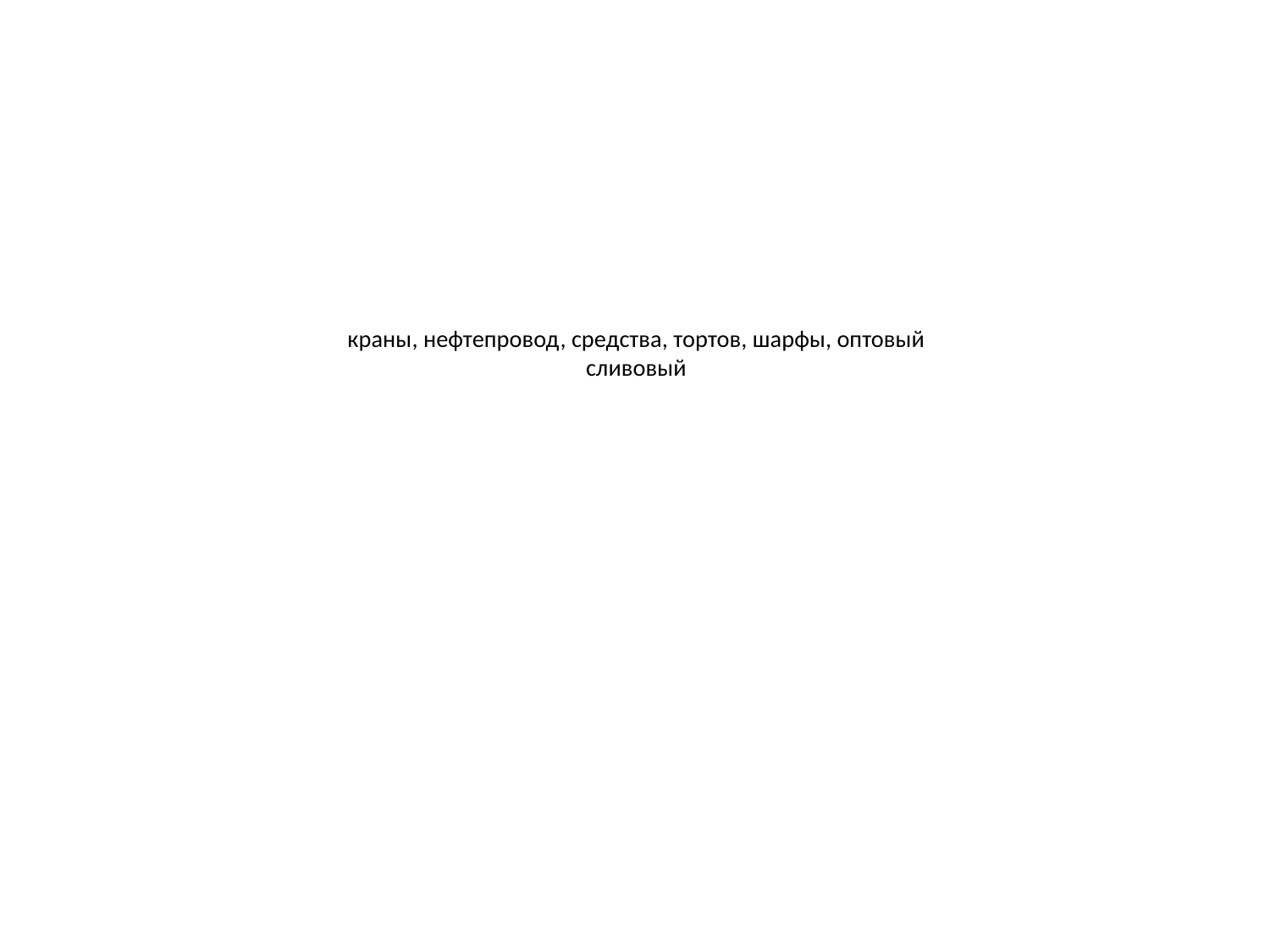

# краны, нефтепровод, средства, тортов, шарфы, оптовый сливовый